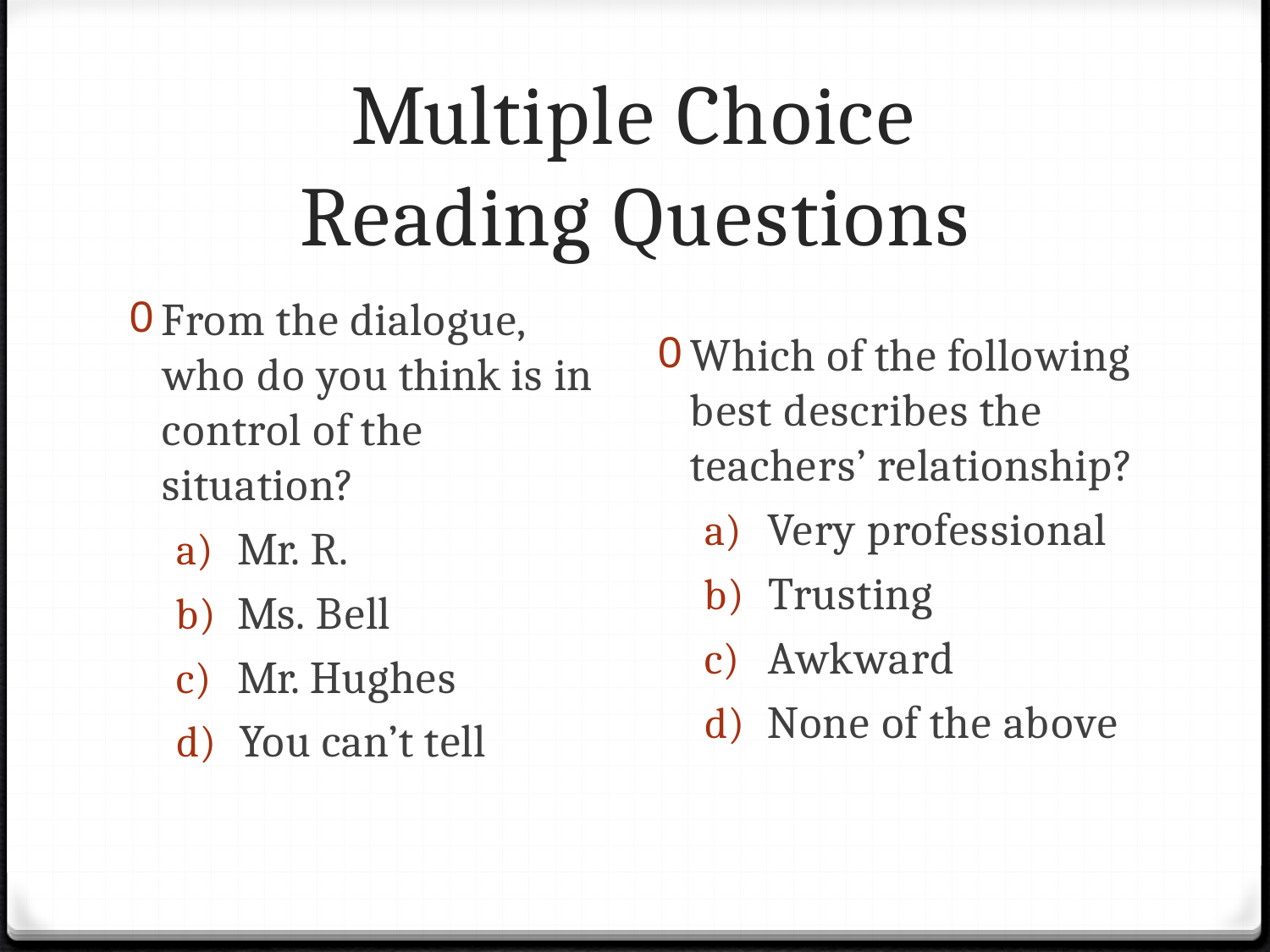

# Multiple Choice Reading Questions
From the dialogue, who do you think is in control of the situation?
Mr. R.
Ms. Bell
Mr. Hughes
You can’t tell
Which of the following best describes the teachers’ relationship?
Very professional
Trusting
Awkward
None of the above